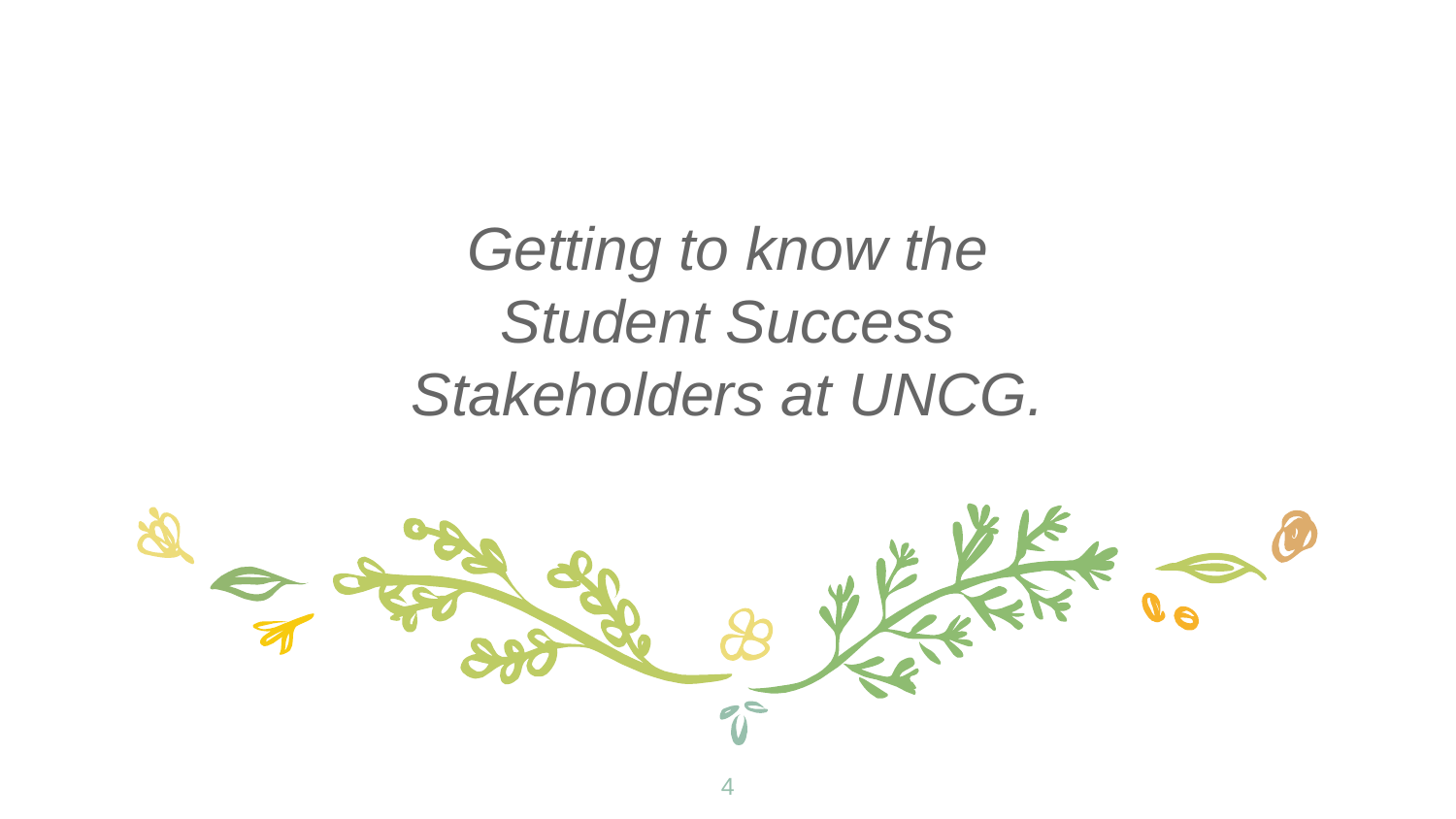

Getting to know the Student Success Stakeholders at UNCG.
4